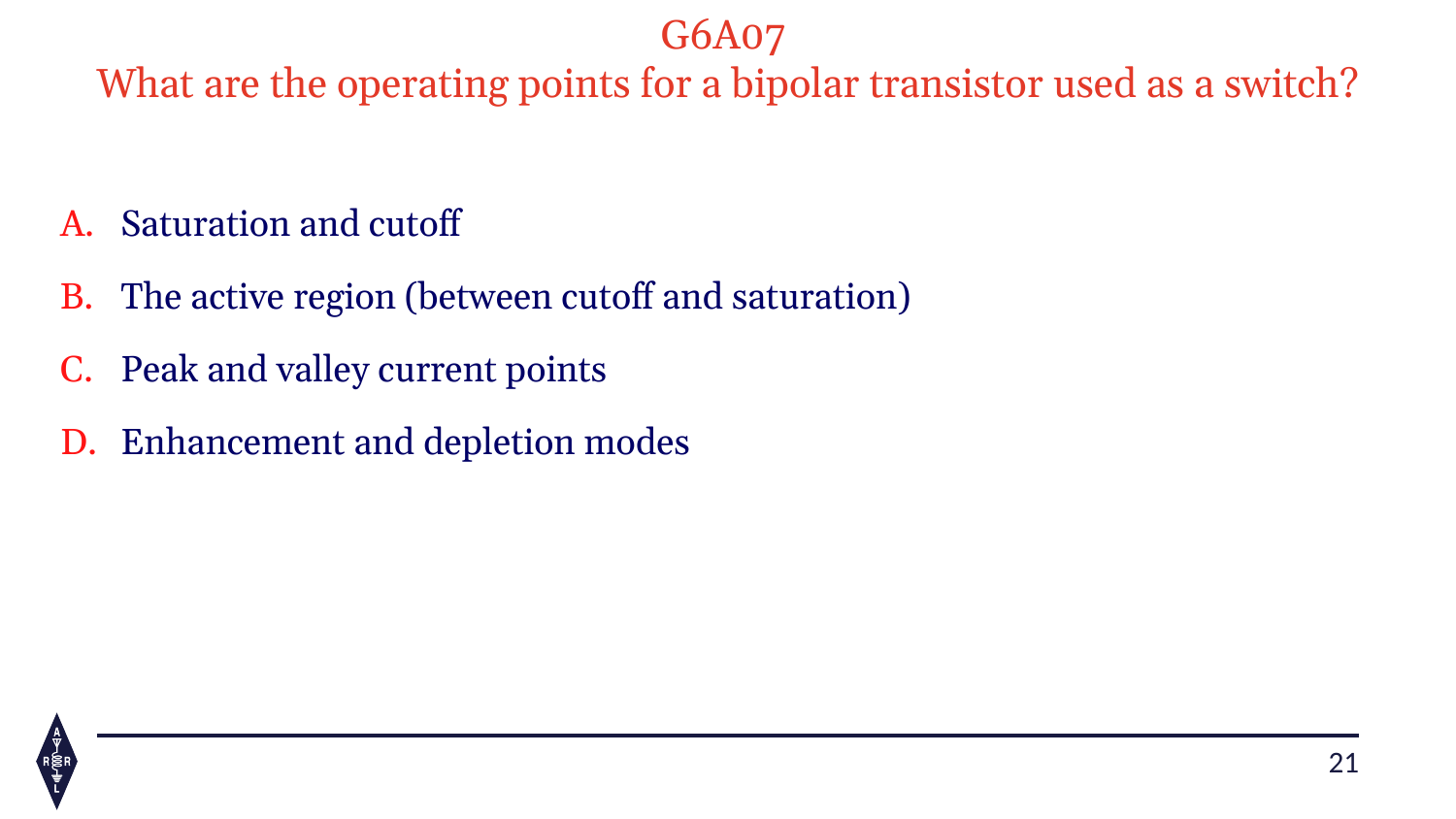

G6A07
What are the operating points for a bipolar transistor used as a switch?
Saturation and cutoff
The active region (between cutoff and saturation)
Peak and valley current points
Enhancement and depletion modes
21